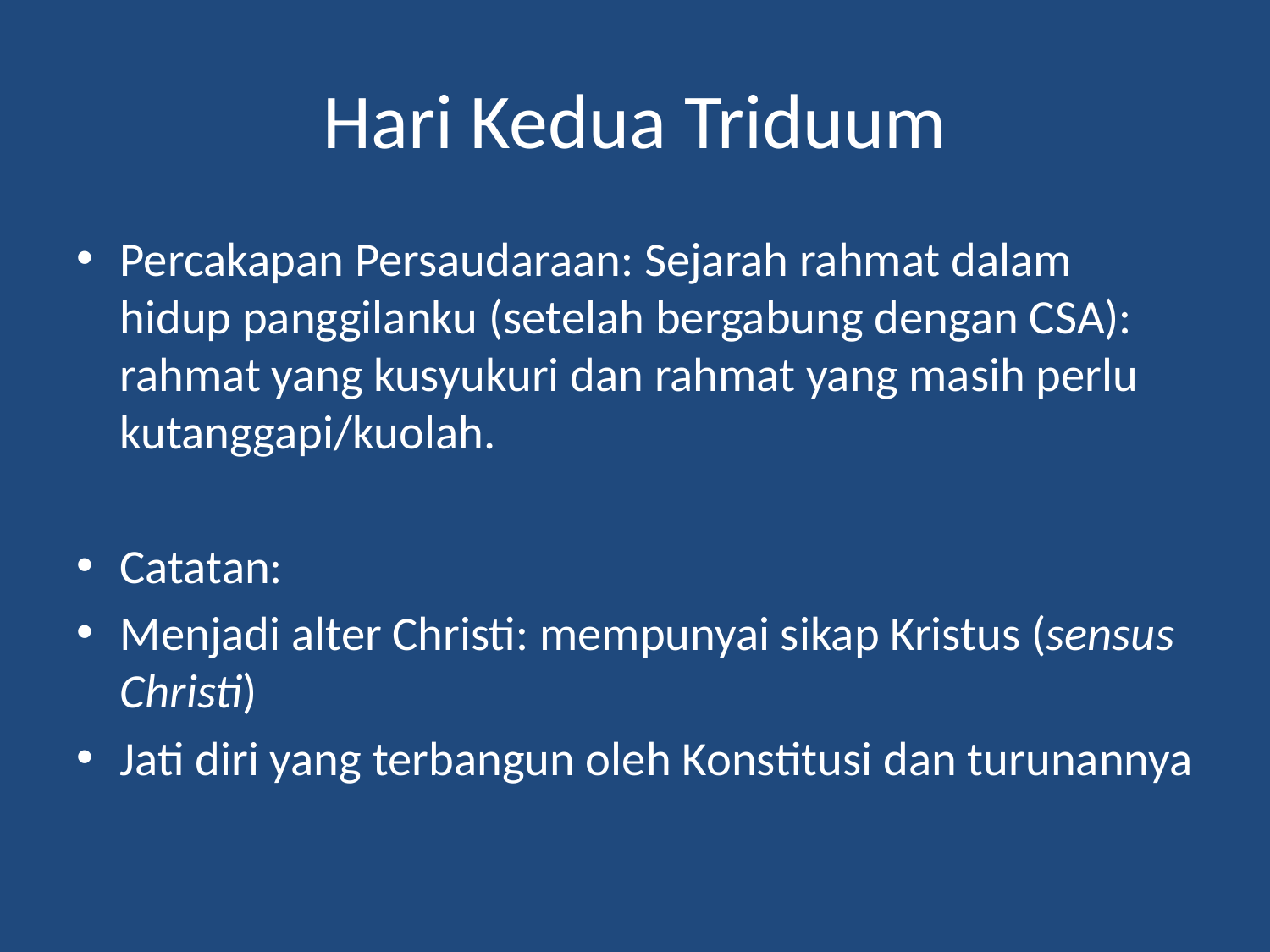

# Hari Kedua Triduum
Percakapan Persaudaraan: Sejarah rahmat dalam hidup panggilanku (setelah bergabung dengan CSA): rahmat yang kusyukuri dan rahmat yang masih perlu kutanggapi/kuolah.

Catatan:
Menjadi alter Christi: mempunyai sikap Kristus (sensus Christi)
Jati diri yang terbangun oleh Konstitusi dan turunannya